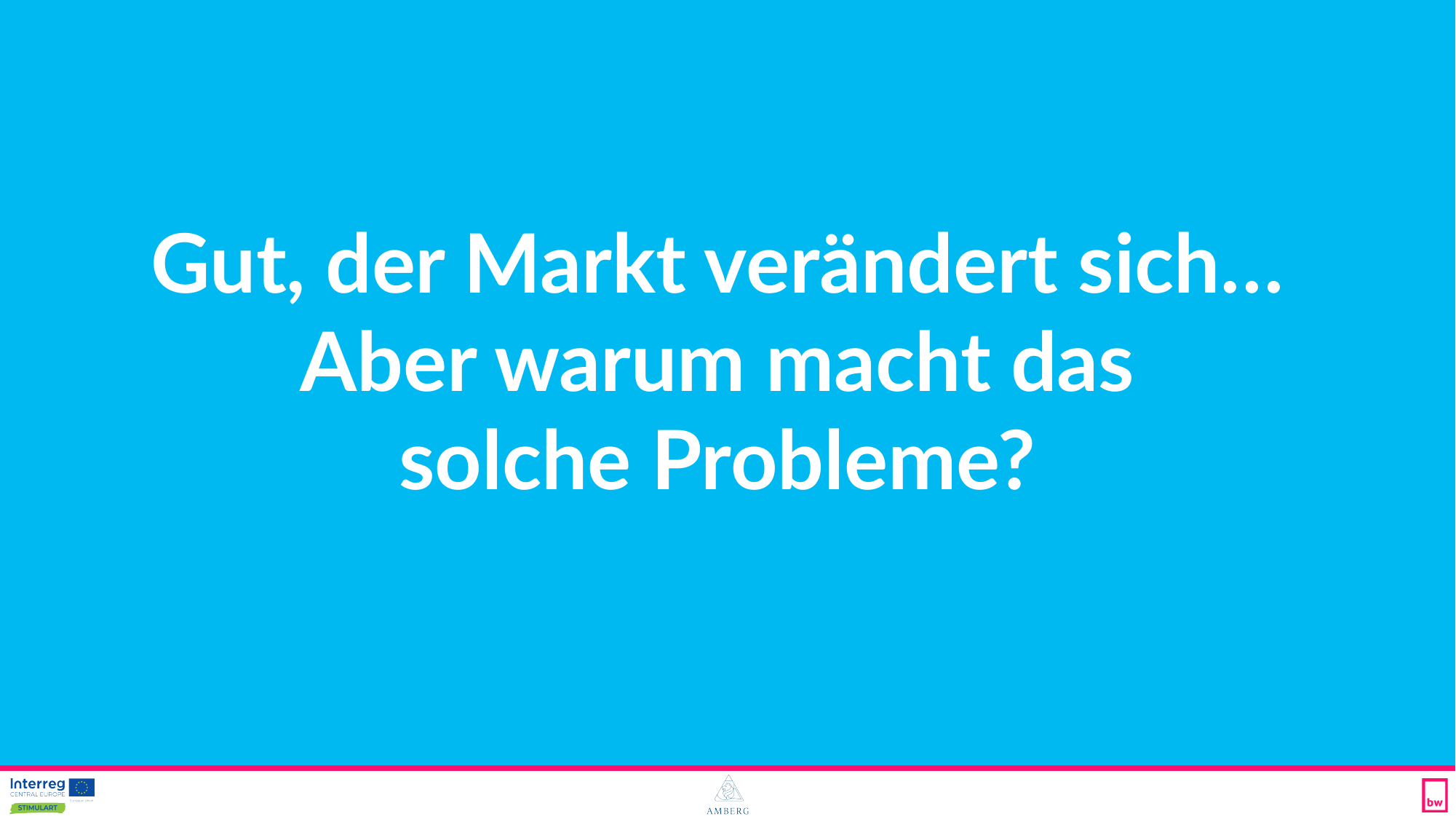

Gut, der Markt verändert sich…
Aber warum macht das
solche Probleme?